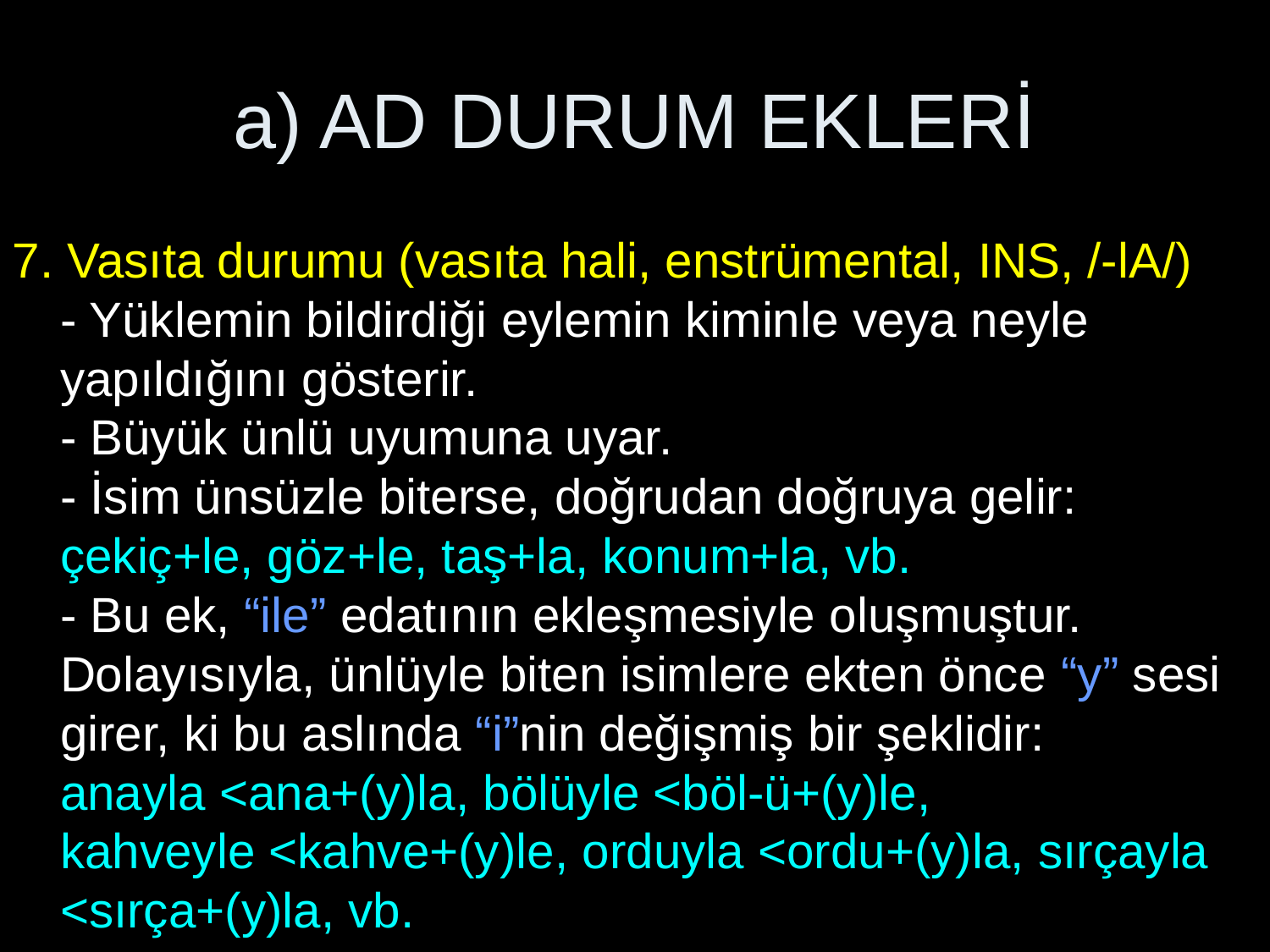

# a) AD DURUM EKLERİ
7. Vasıta durumu (vasıta hali, enstrümental, INS, /-lA/)
- Yüklemin bildirdiği eylemin kiminle veya neyle yapıldığını gösterir.
- Büyük ünlü uyumuna uyar.
- İsim ünsüzle biterse, doğrudan doğruya gelir:
çekiç+le, göz+le, taş+la, konum+la, vb.
- Bu ek, “ile” edatının ekleşmesiyle oluşmuştur. Dolayısıyla, ünlüyle biten isimlere ekten önce “y” sesi girer, ki bu aslında “i”nin değişmiş bir şeklidir:
anayla <ana+(y)la, bölüyle <böl-ü+(y)le,
kahveyle <kahve+(y)le, orduyla <ordu+(y)la, sırçayla <sırça+(y)la, vb.